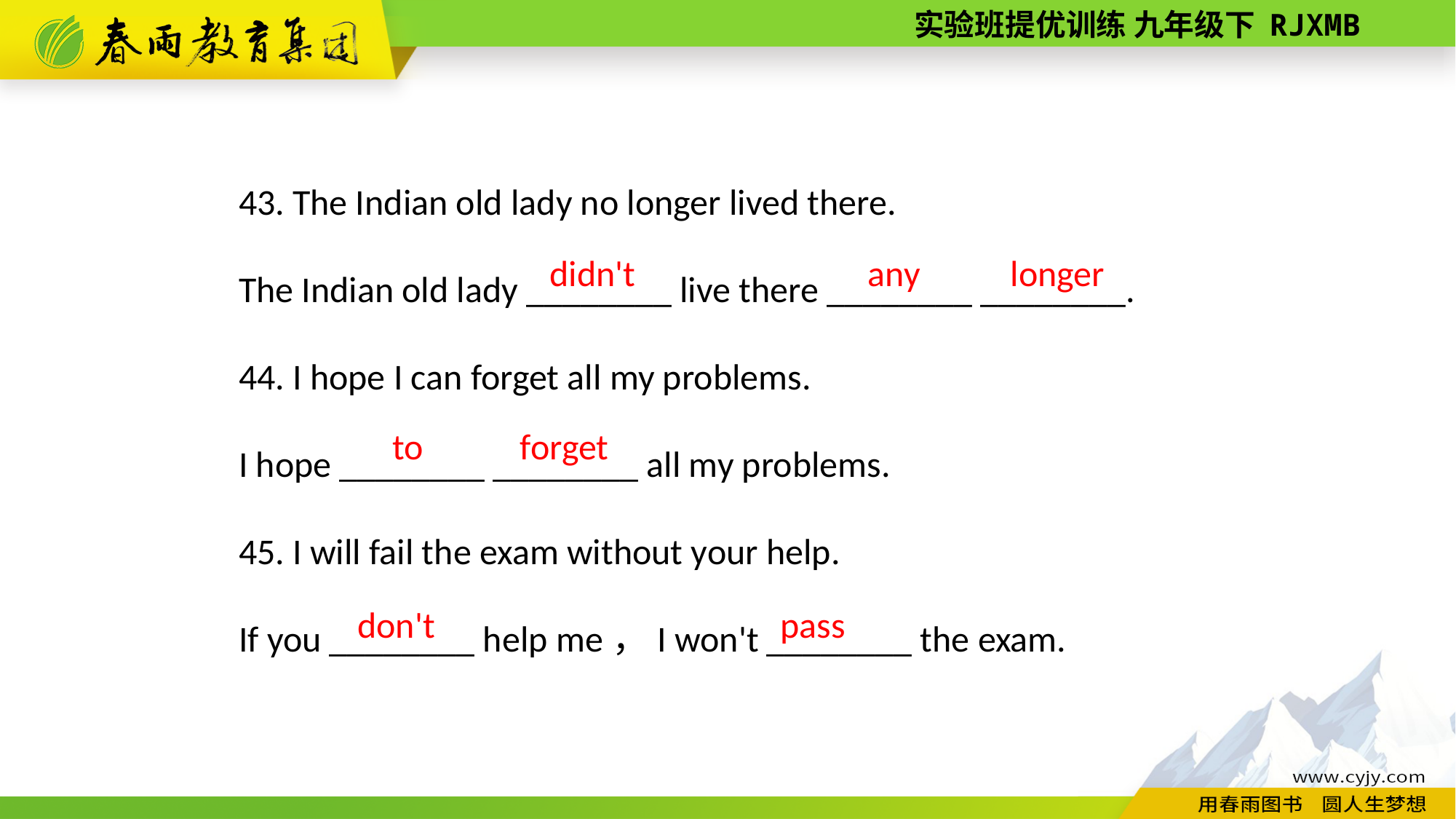

43. The Indian old lady no longer lived there.
The Indian old lady ________ live there ________ ________.
44. I hope I can forget all my problems.
I hope ________ ________ all my problems.
45. I will fail the exam without your help.
If you ________ help me，I won't ________ the exam.
longer
didn't
any
to
forget
don't
pass